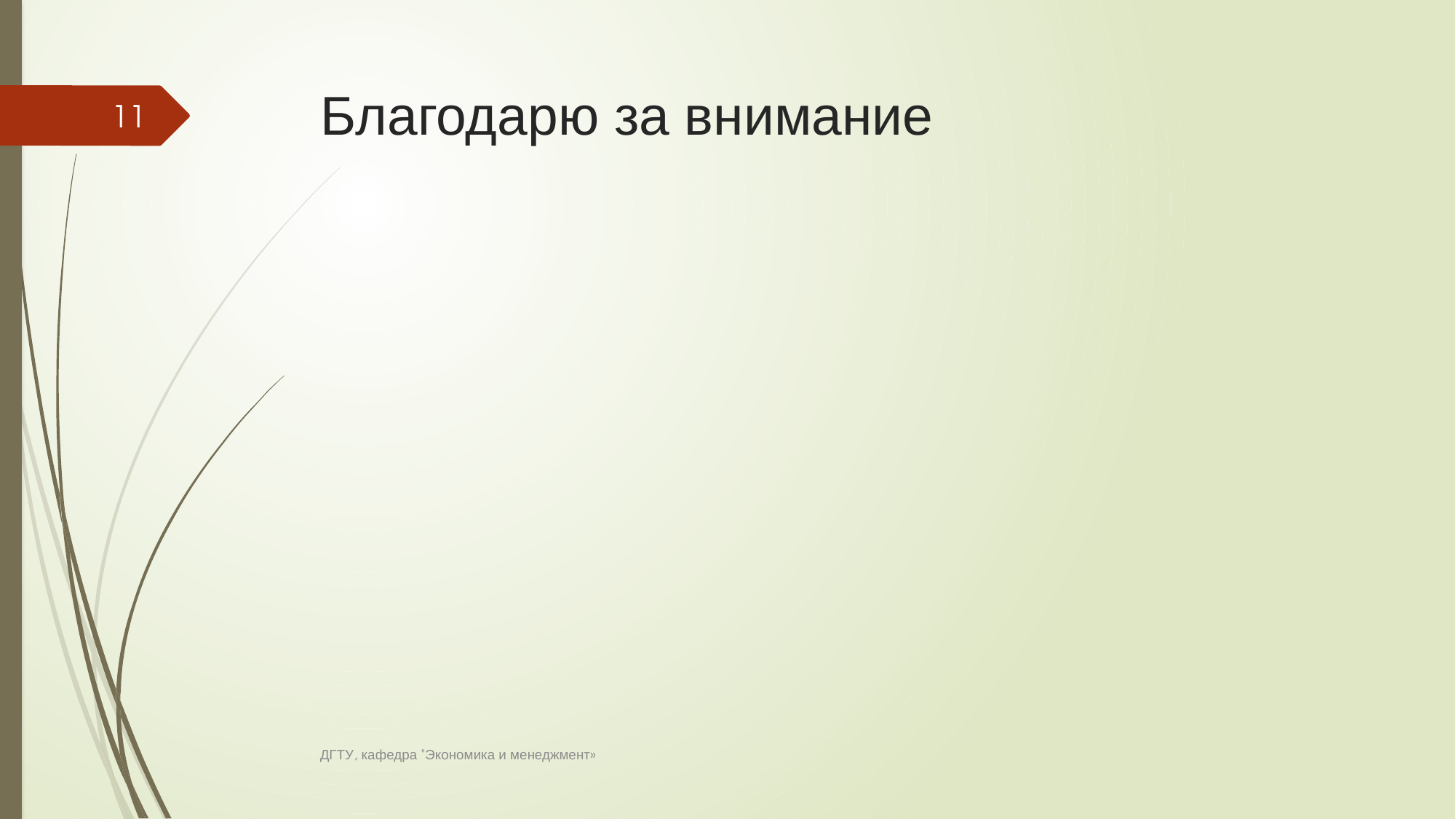

# Благодарю за внимание
11
ДГТУ, кафедра "Экономика и менеджмент»